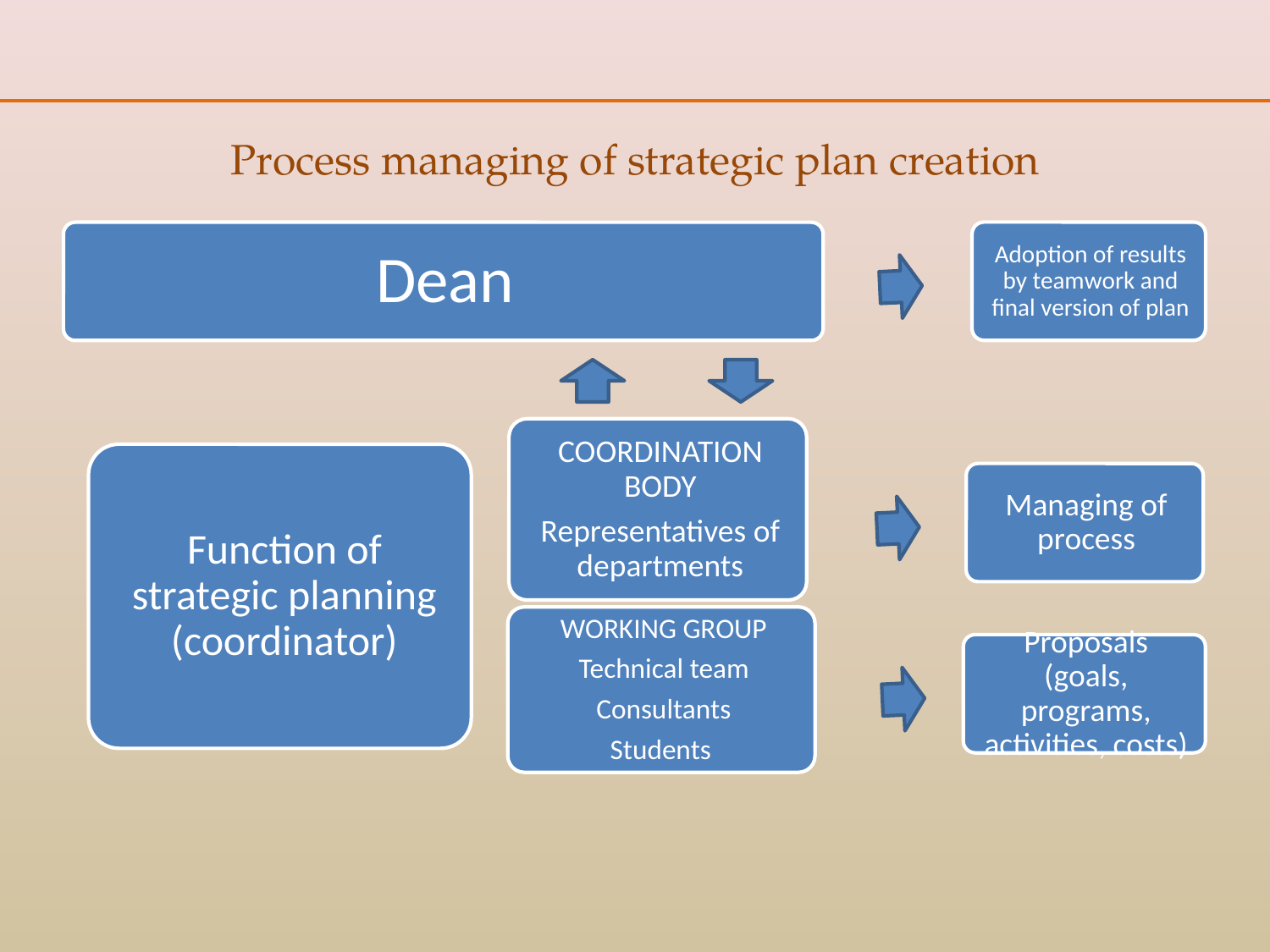

# Process managing of strategic plan creation
Dean
Function of strategic planning (coordinator)
COORDINATION BODY
Representatives of departments
Managing of process
WORKING GROUP
Technical team
Consultants
Students
Adoption of results by teamwork and final version of plan
Proposals (goals, programs, activities, costs)